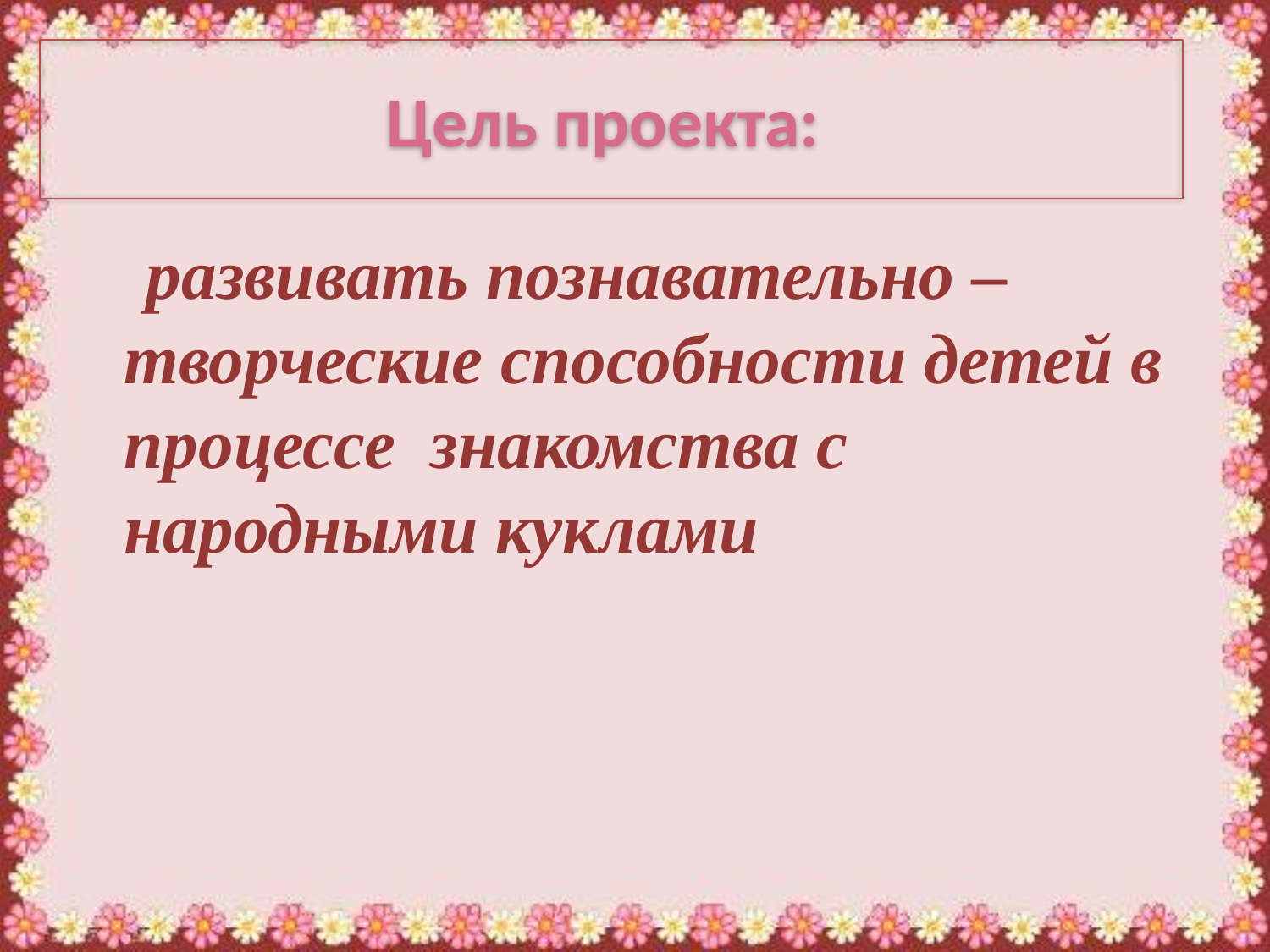

#
Цель проекта:
    развивать познавательно – творческие способности детей в процессе  знакомства с народными куклами